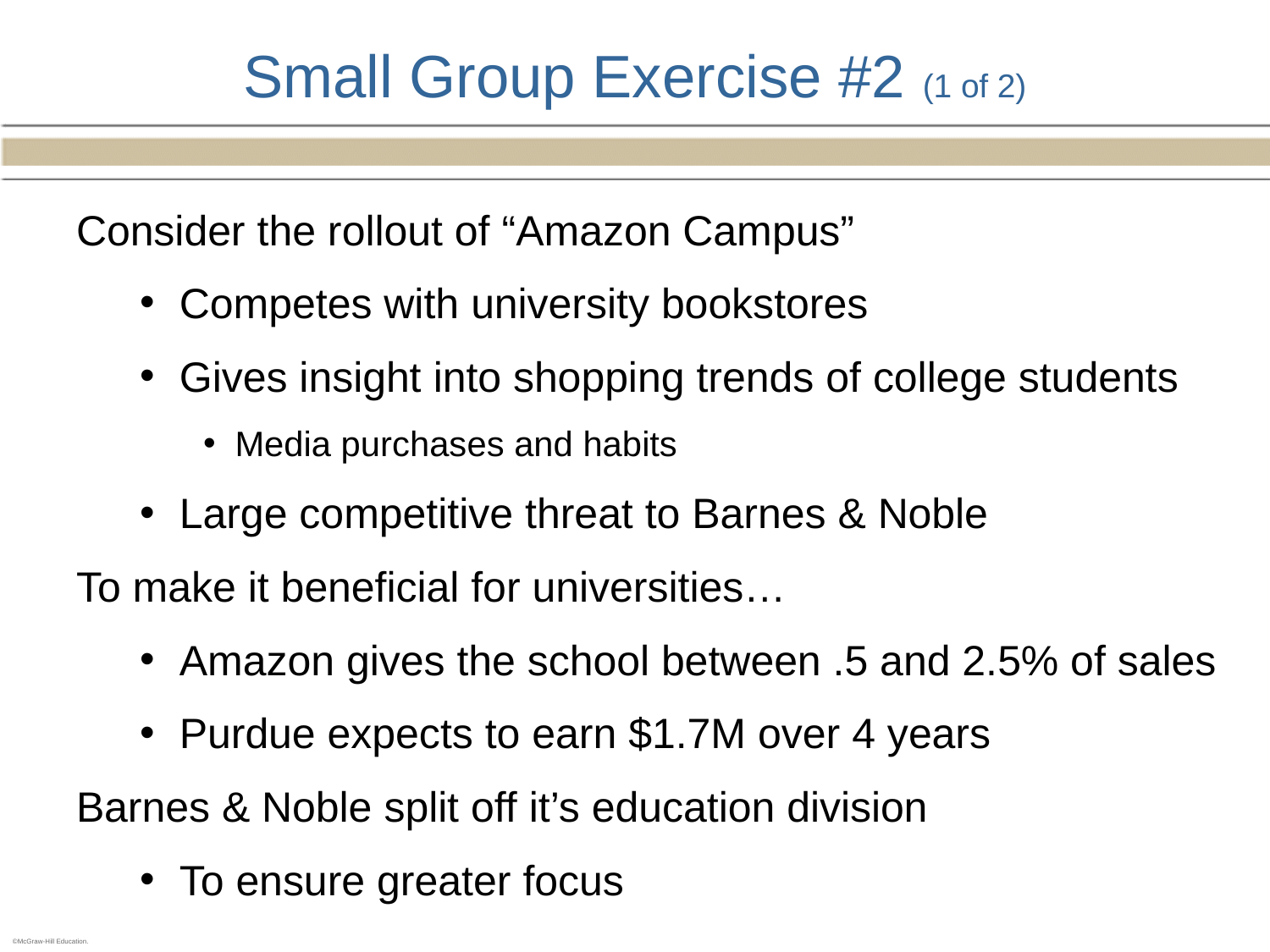

# Small Group Exercise #2 (1 of 2)
Consider the rollout of “Amazon Campus”
Competes with university bookstores
Gives insight into shopping trends of college students
Media purchases and habits
Large competitive threat to Barnes & Noble
To make it beneficial for universities…
Amazon gives the school between .5 and 2.5% of sales
Purdue expects to earn $1.7M over 4 years
Barnes & Noble split off it’s education division
To ensure greater focus